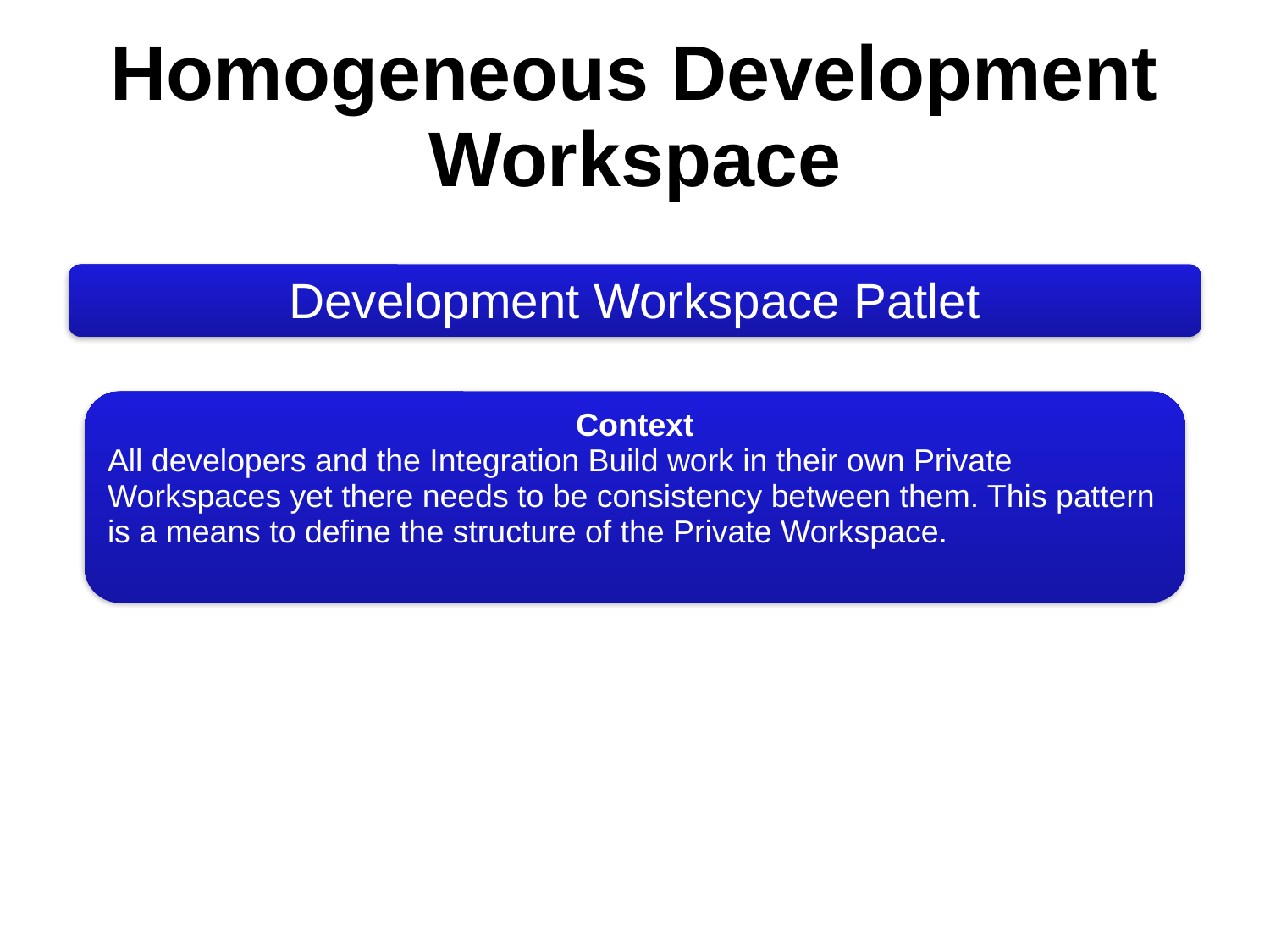

# Homogeneous Development Workspace
Development Workspace Patlet
Context
All developers and the Integration Build work in their own Private Workspaces yet there needs to be consistency between them. This pattern is a means to define the structure of the Private Workspace.